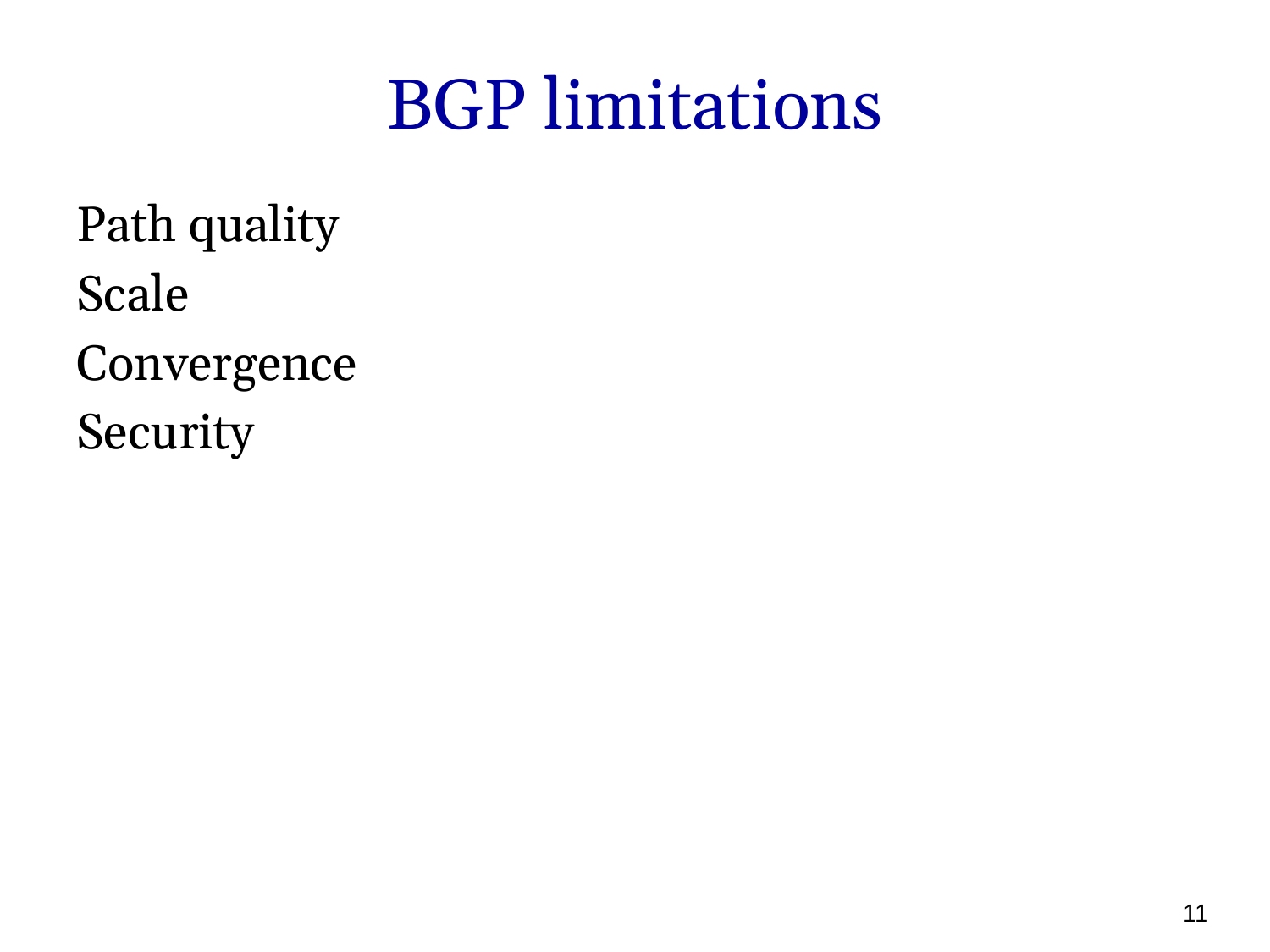

# BGP limitations
Path quality
Scale
Convergence
Security
11